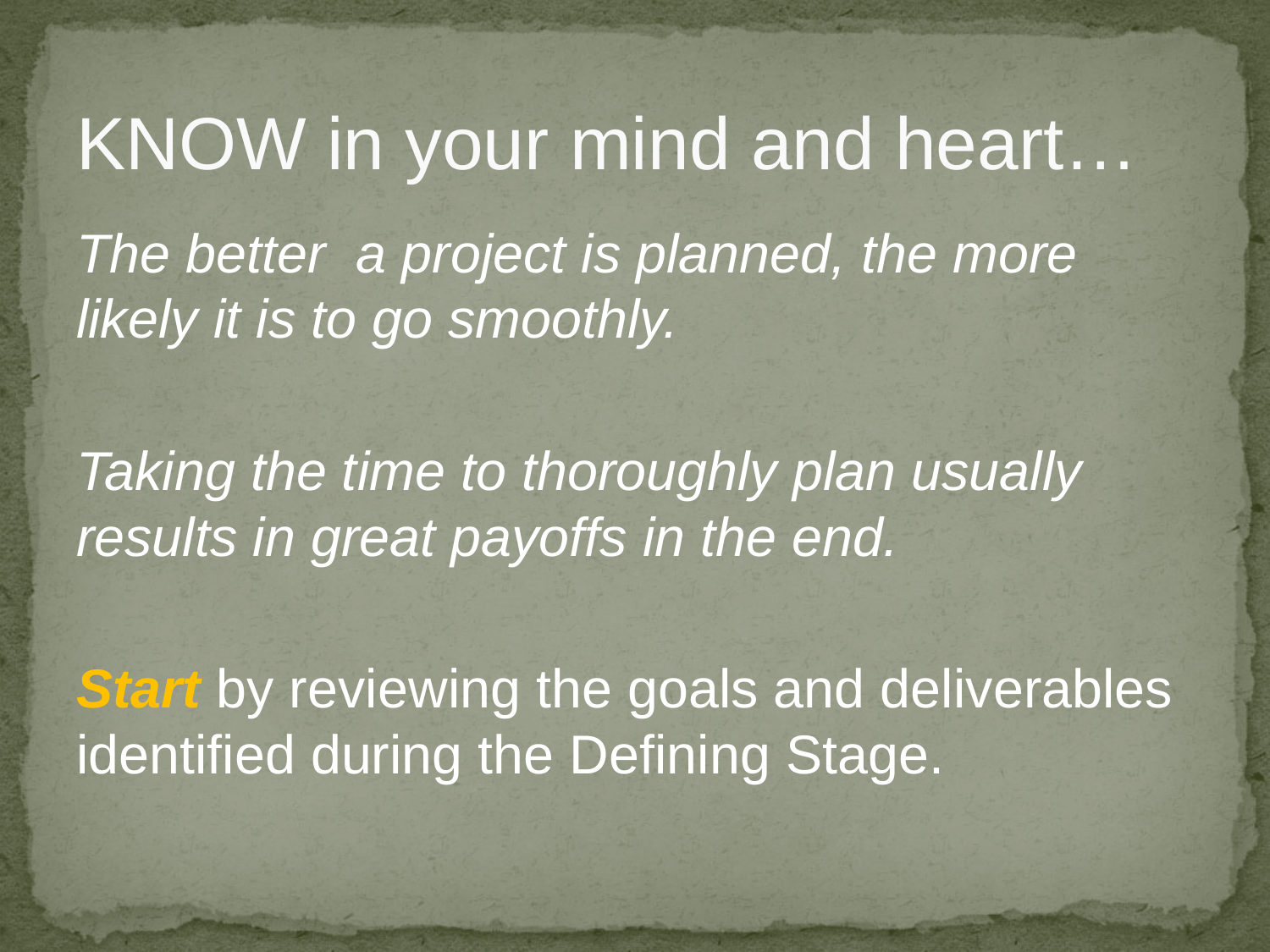

# KNOW in your mind and heart…
The better  a project is planned, the more likely it is to go smoothly.

Taking the time to thoroughly plan usually results in great payoffs in the end.

Start by reviewing the goals and deliverables identified during the Defining Stage.